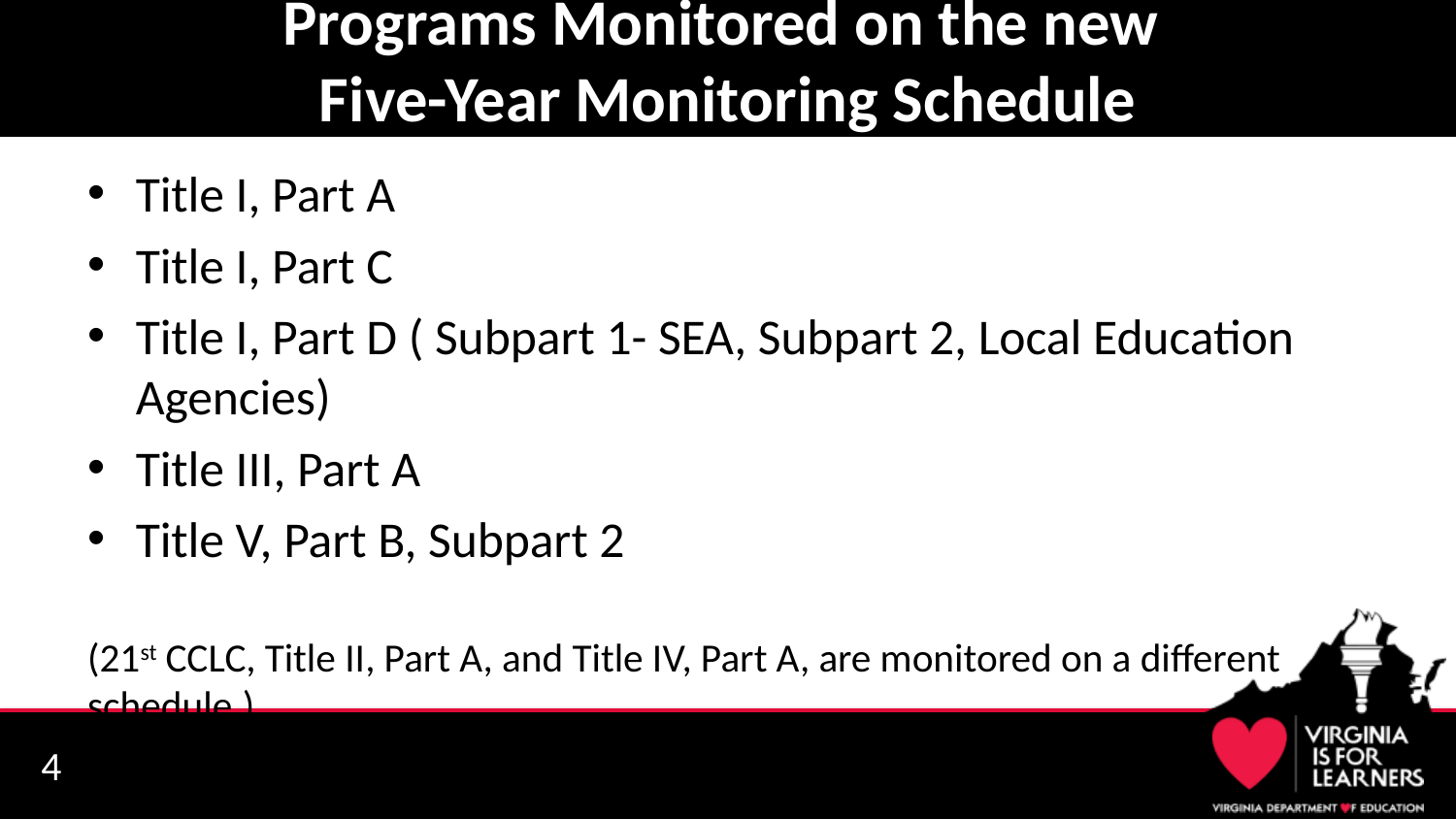

# Programs Monitored on the new Five-Year Monitoring Schedule
Title I, Part A
Title I, Part C
Title I, Part D ( Subpart 1- SEA, Subpart 2, Local Education Agencies)
Title III, Part A
Title V, Part B, Subpart 2

(21st CCLC, Title II, Part A, and Title IV, Part A, are monitored on a different schedule.)